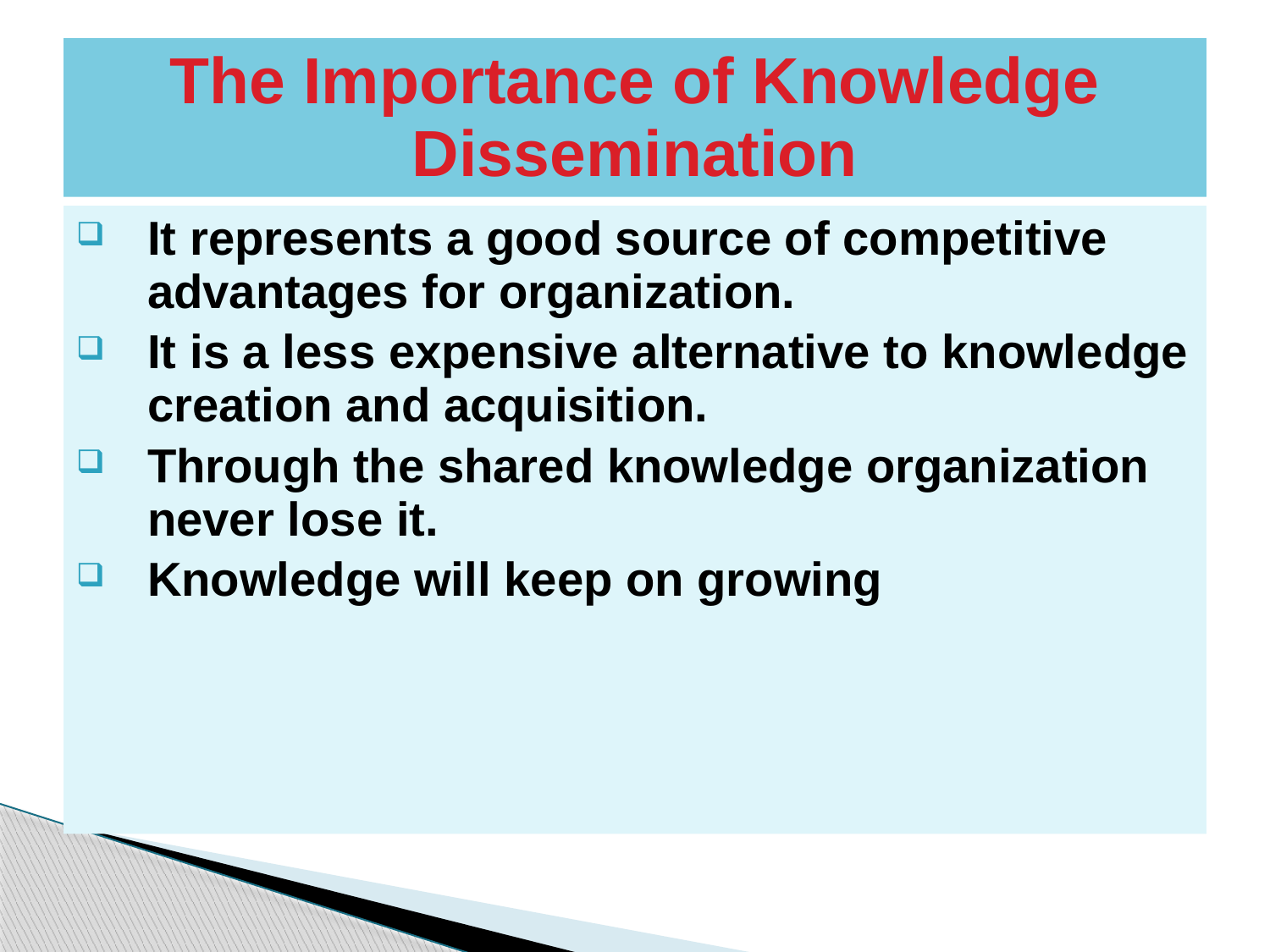

# The Importance of Knowledge Dissemination
It represents a good source of competitive advantages for organization.
It is a less expensive alternative to knowledge creation and acquisition.
Through the shared knowledge organization never lose it.
Knowledge will keep on growing